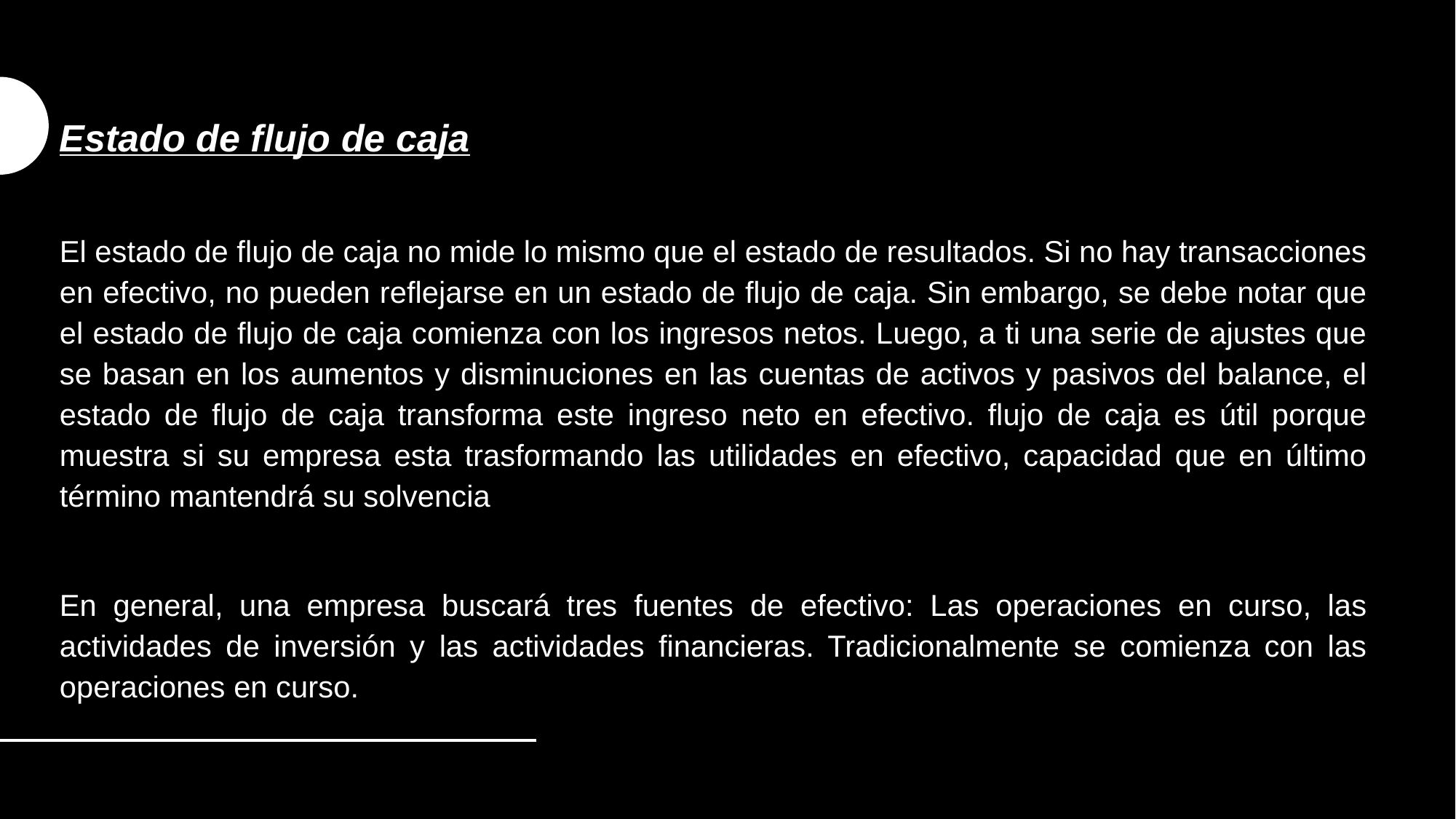

Estado de flujo de caja

El estado de flujo de caja no mide lo mismo que el estado de resultados. Si no hay transacciones en efectivo, no pueden reflejarse en un estado de flujo de caja. Sin embargo, se debe notar que el estado de flujo de caja comienza con los ingresos netos. Luego, a ti una serie de ajustes que se basan en los aumentos y disminuciones en las cuentas de activos y pasivos del balance, el estado de flujo de caja transforma este ingreso neto en efectivo. flujo de caja es útil porque muestra si su empresa esta trasformando las utilidades en efectivo, capacidad que en último término mantendrá su solvencia

En general, una empresa buscará tres fuentes de efectivo: Las operaciones en curso, las actividades de inversión y las actividades financieras. Tradicionalmente se comienza con las operaciones en curso.